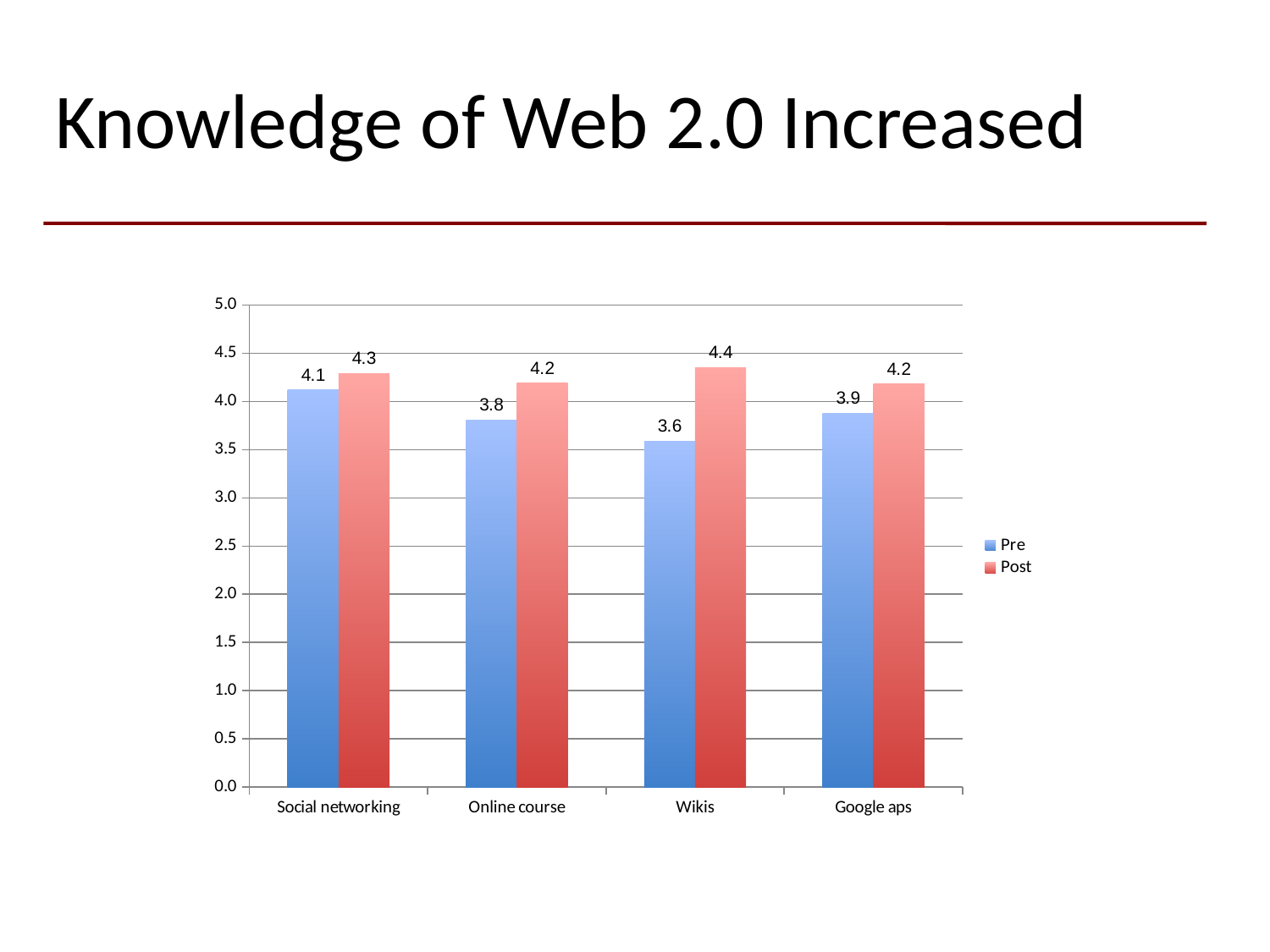

Knowledge of Web 2.0 Increased

### Chart

| Category | Pre | Post |
|---|---|---|
| Social networking | 4.12 | 4.29 |
| Online course | 3.81 | 4.19 |
| Wikis | 3.59 | 4.35 |
| Google aps | 3.88 | 4.18 |